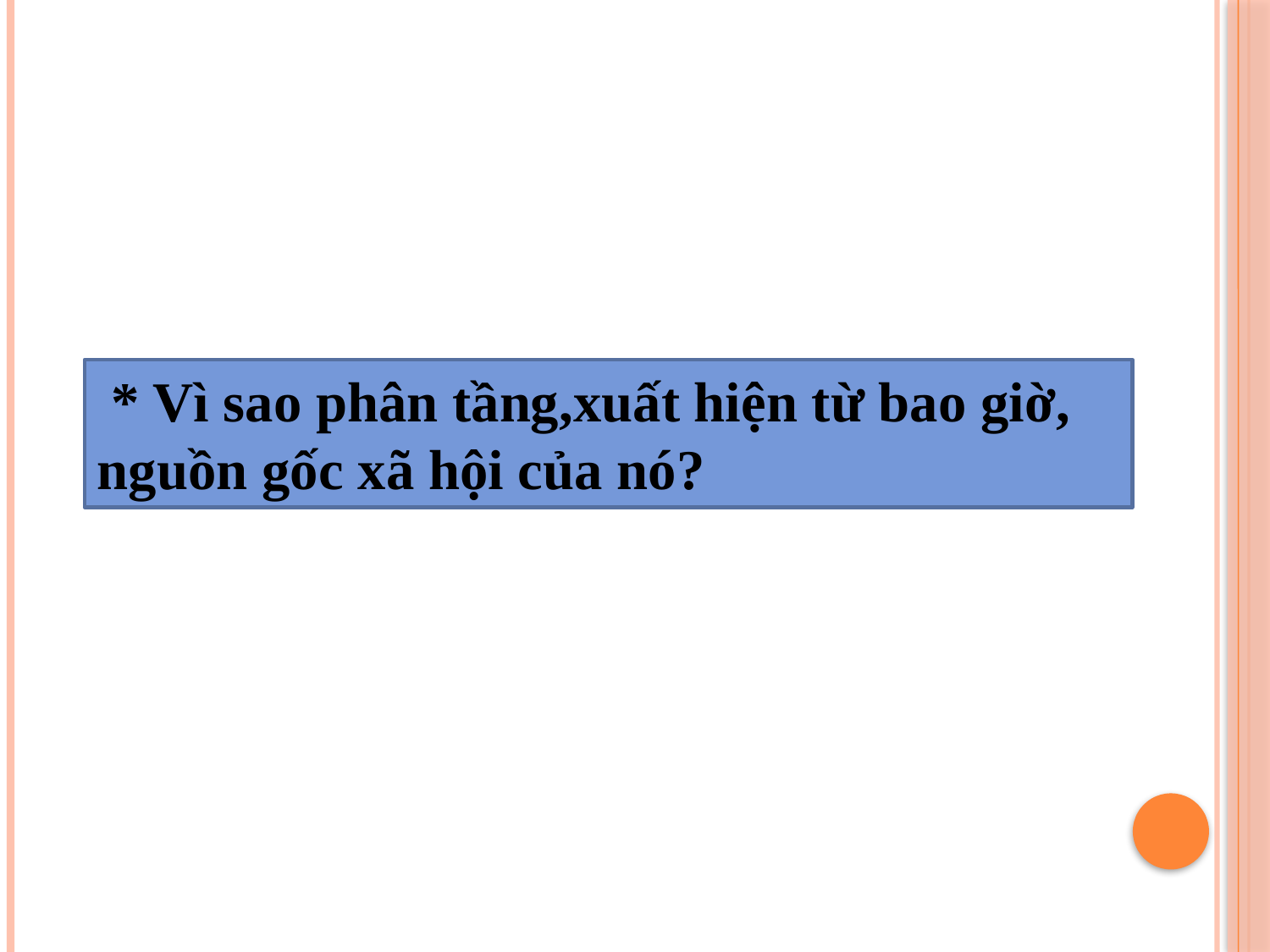

* Vì sao phân tầng,xuất hiện từ bao giờ, nguồn gốc xã hội của nó?